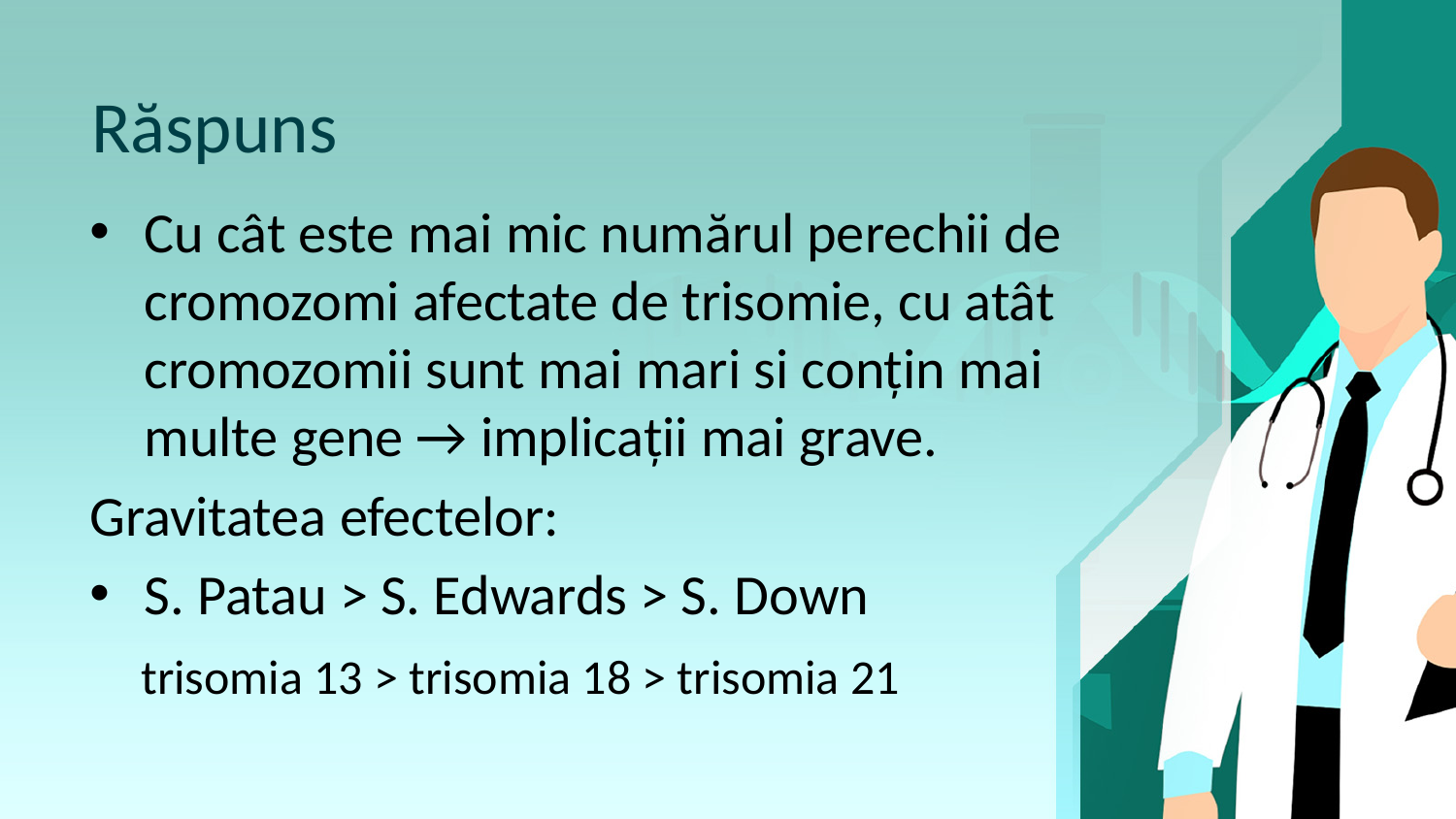

# Răspuns
Cu cât este mai mic numărul perechii de cromozomi afectate de trisomie, cu atât cromozomii sunt mai mari si conțin mai multe gene → implicații mai grave.
Gravitatea efectelor:
S. Patau > S. Edwards > S. Down
    trisomia 13 > trisomia 18 > trisomia 21